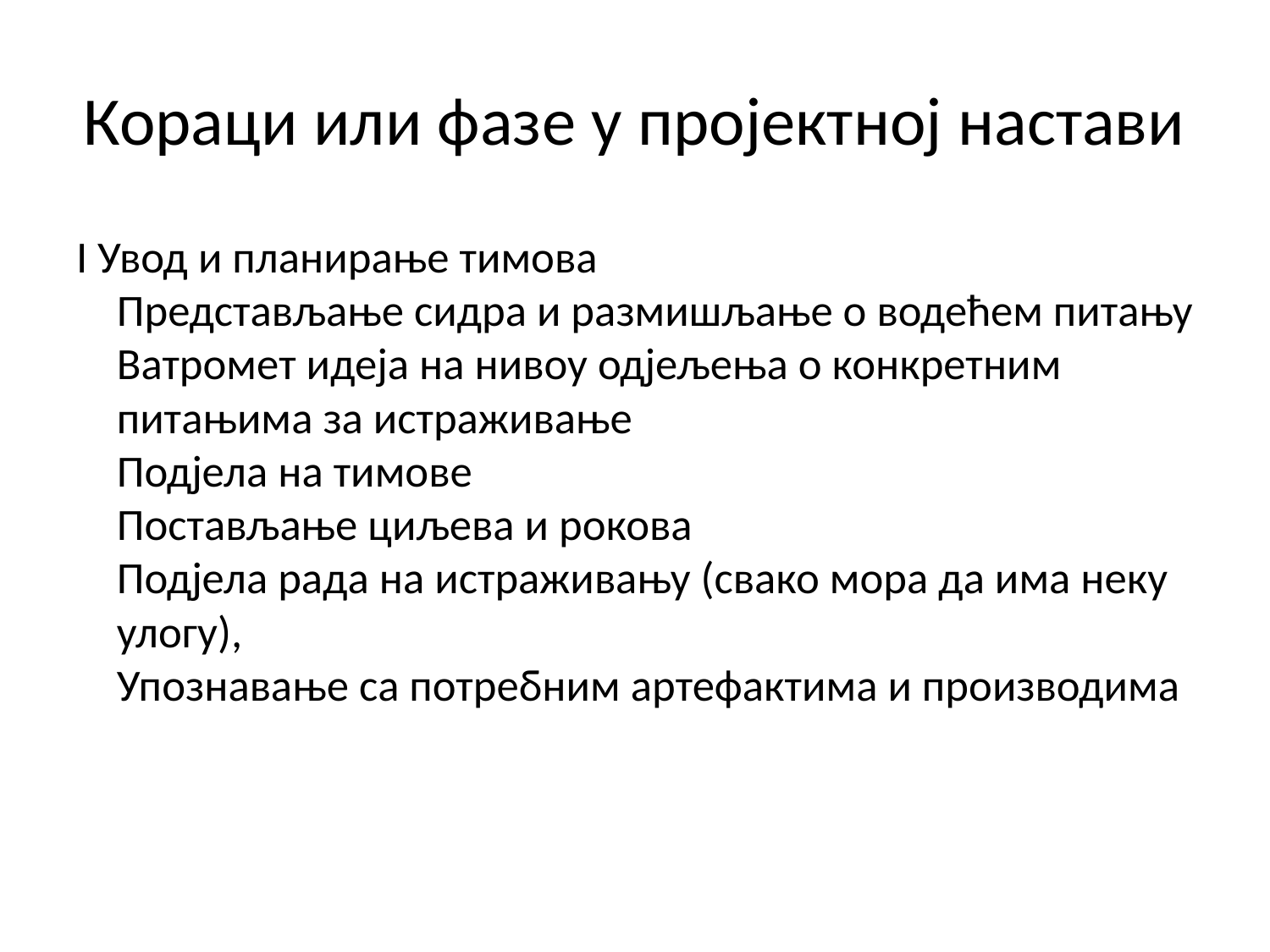

# Кораци или фазе у пројектној настави
I Увод и планирање тимова
Представљање сидра и размишљање о водећем питању
Ватромет идеја на нивоу одјељења о конкретним питањима за истраживање
Подјела на тимове
Постављање циљева и рокова
Подјела рада на истраживању (свако мора да има неку улогу),
Упознавање са потребним артефактима и производима